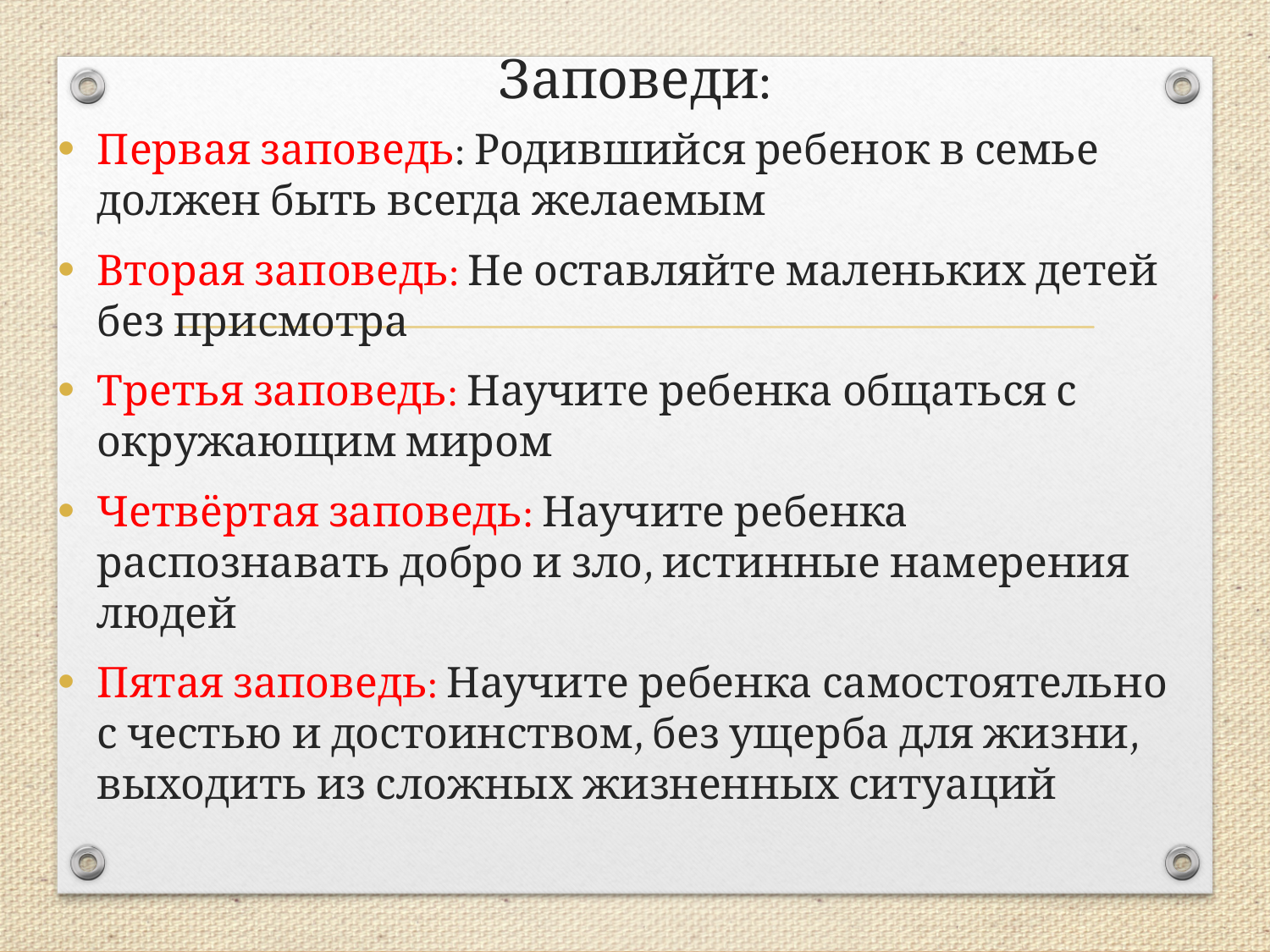

# Заповеди:
Первая заповедь: Родившийся ребенок в семье должен быть всегда желаемым
Вторая заповедь: Не оставляйте маленьких детей без присмотра
Третья заповедь: Научите ребенка общаться с окружающим миром
Четвёртая заповедь: Научите ребенка распознавать добро и зло, истинные намерения людей
Пятая заповедь: Научите ребенка самостоятельно с честью и достоинством, без ущерба для жизни, выходить из сложных жизненных ситуаций